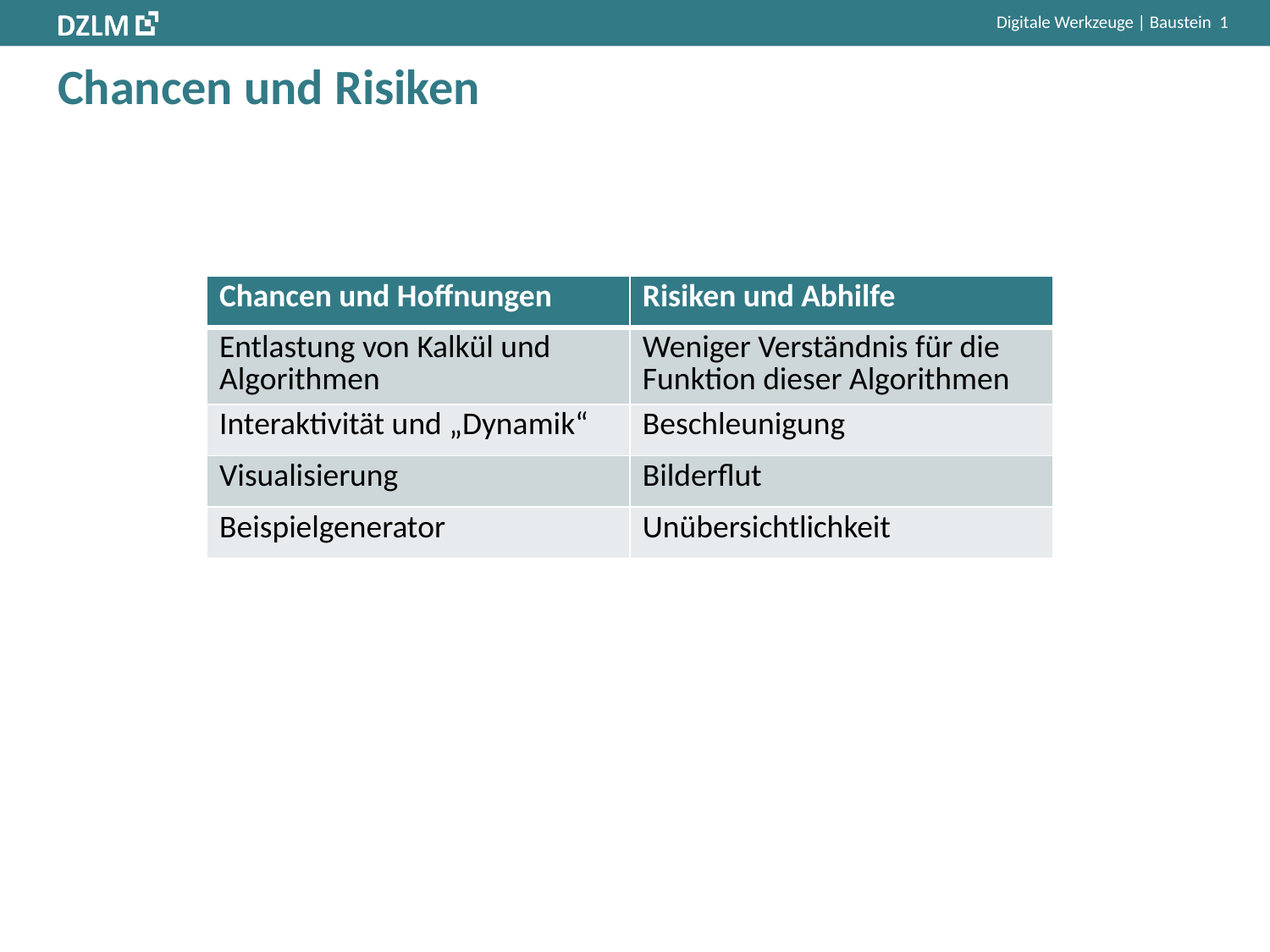

# Chancen und Risiken
| Chancen und Hoffnungen | Risiken und Abhilfe |
| --- | --- |
| Entlastung von Kalkül und Algorithmen | Weniger Verständnis für die Funktion dieser Algorithmen |
| Interaktivität und „Dynamik“ | Beschleunigung |
| Visualisierung | Bilderflut |
| Beispielgenerator | Unübersichtlichkeit |